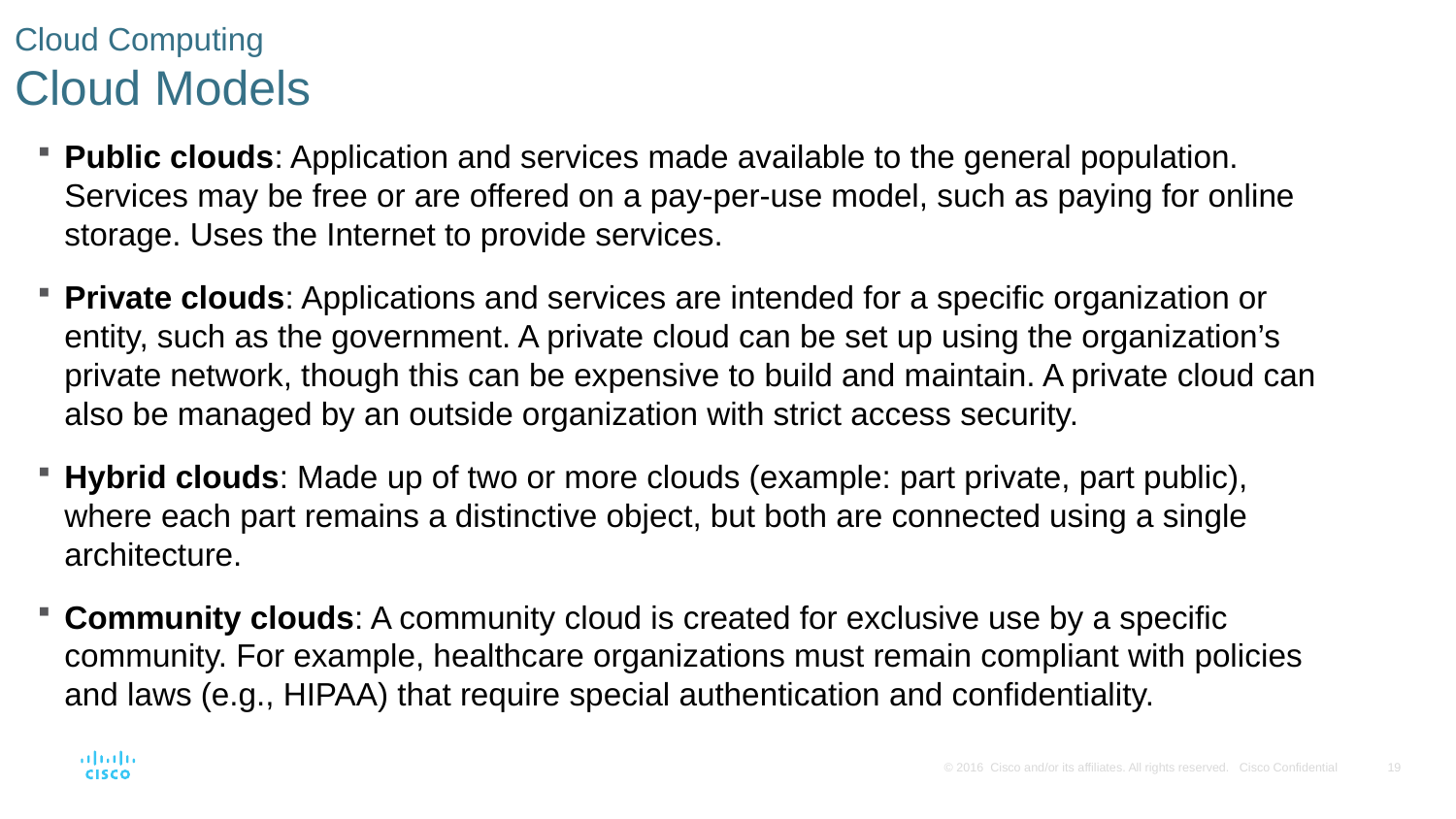

# Cloud Computing Cloud Models
Public clouds: Application and services made available to the general population. Services may be free or are offered on a pay-per-use model, such as paying for online storage. Uses the Internet to provide services.
Private clouds: Applications and services are intended for a specific organization or entity, such as the government. A private cloud can be set up using the organization’s private network, though this can be expensive to build and maintain. A private cloud can also be managed by an outside organization with strict access security.
Hybrid clouds: Made up of two or more clouds (example: part private, part public), where each part remains a distinctive object, but both are connected using a single architecture.
Community clouds: A community cloud is created for exclusive use by a specific community. For example, healthcare organizations must remain compliant with policies and laws (e.g., HIPAA) that require special authentication and confidentiality.